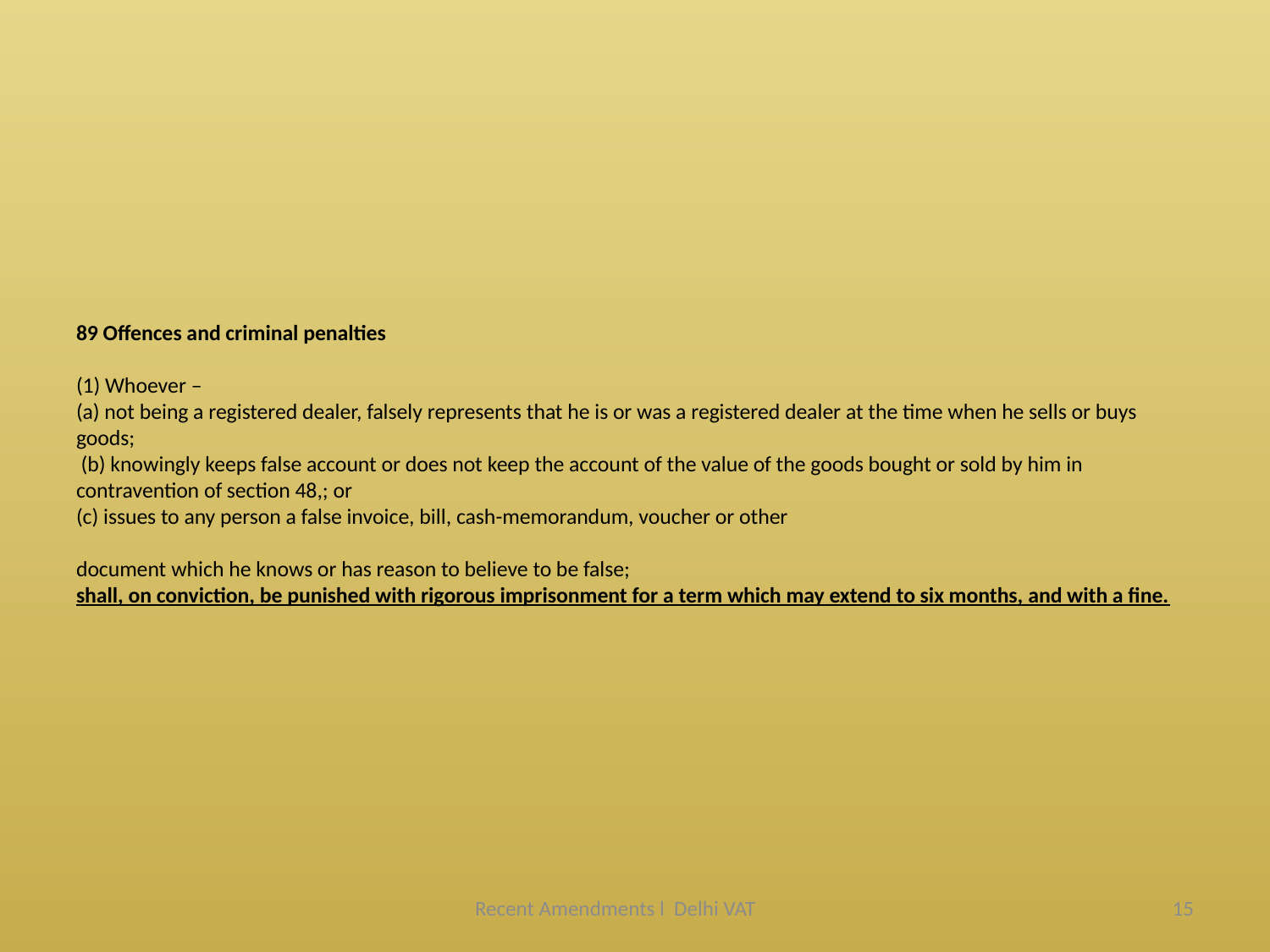

# 89 Offences and criminal penalties (1) Whoever – (a) not being a registered dealer, falsely represents that he is or was a registered dealer at the time when he sells or buys goods; (b) knowingly keeps false account or does not keep the account of the value of the goods bought or sold by him in contravention of section 48,; or (c) issues to any person a false invoice, bill, cash-memorandum, voucher or other document which he knows or has reason to believe to be false; shall, on conviction, be punished with rigorous imprisonment for a term which may extend to six months, and with a fine.
Recent Amendments l  Delhi VAT
15